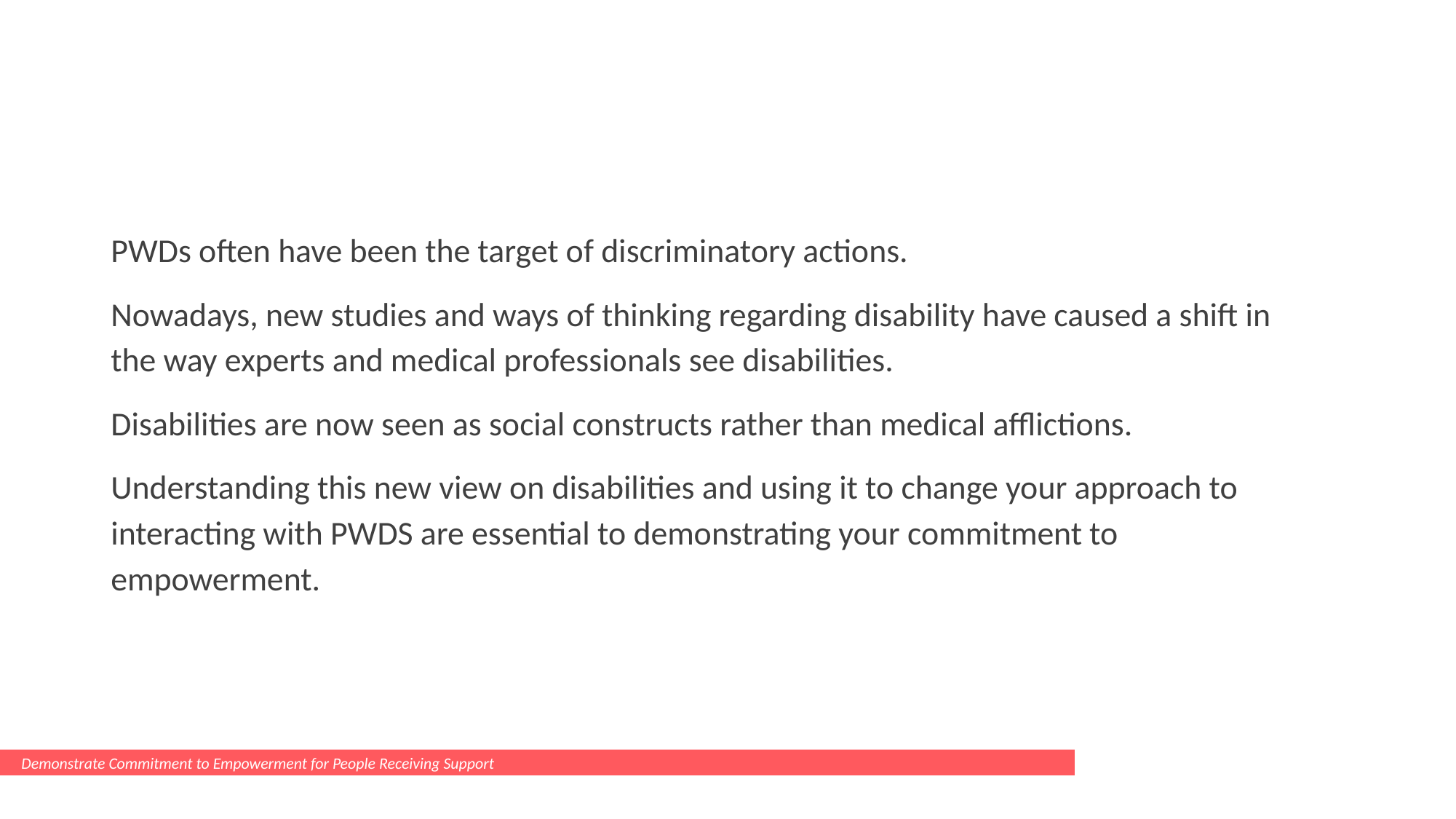

#
PWDs often have been the target of discriminatory actions.
Nowadays, new studies and ways of thinking regarding disability have caused a shift in the way experts and medical professionals see disabilities.
Disabilities are now seen as social constructs rather than medical afflictions.
Understanding this new view on disabilities and using it to change your approach to interacting with PWDS are essential to demonstrating your commitment to empowerment.
Demonstrate Commitment to Empowerment for People Receiving Support